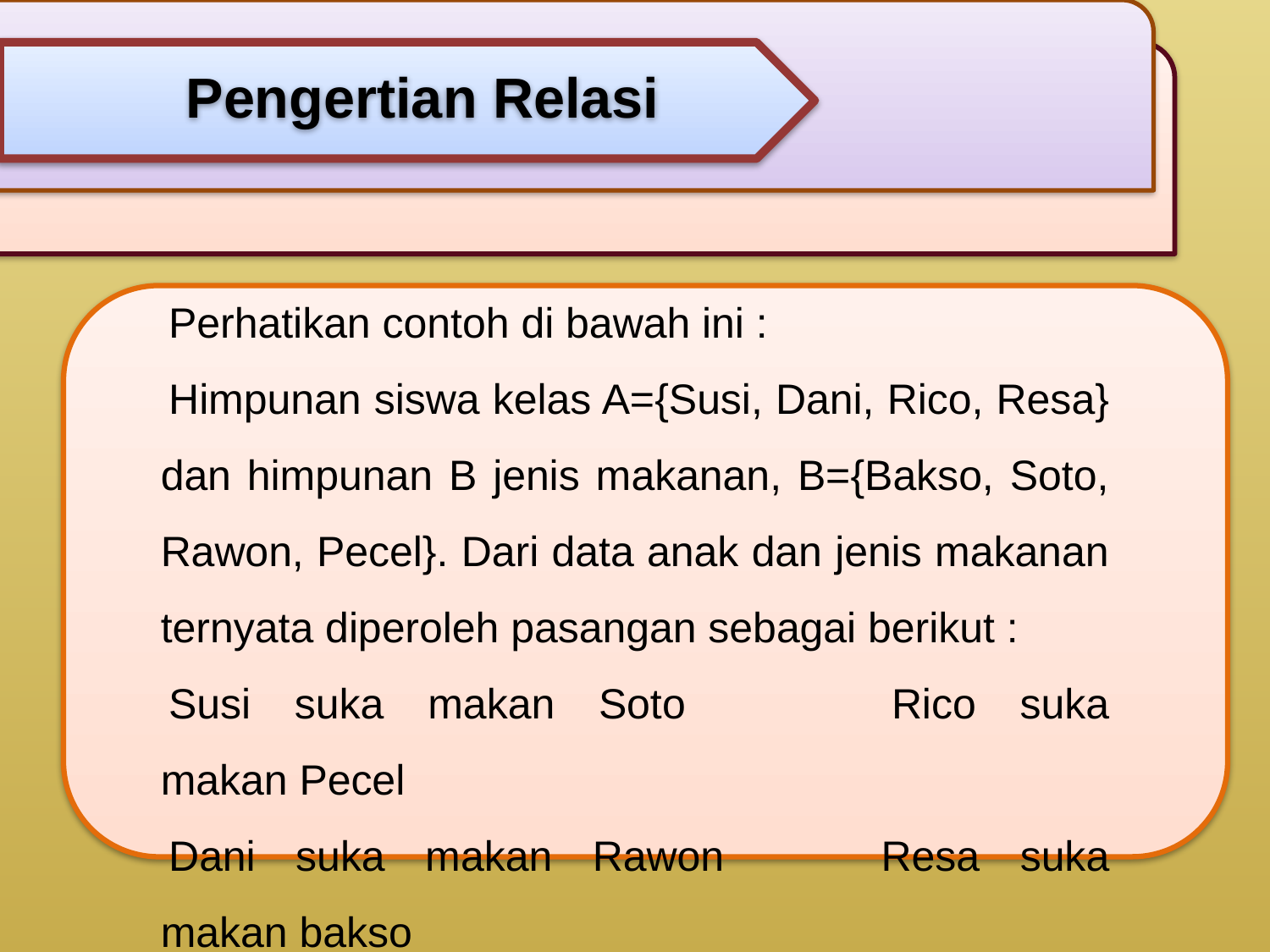

Pengertian Relasi
Perhatikan contoh di bawah ini :
Himpunan siswa kelas A={Susi, Dani, Rico, Resa} dan himpunan B jenis makanan, B={Bakso, Soto, Rawon, Pecel}. Dari data anak dan jenis makanan ternyata diperoleh pasangan sebagai berikut :
Susi suka makan Soto		Rico suka makan Pecel
Dani suka makan Rawon		Resa suka makan bakso